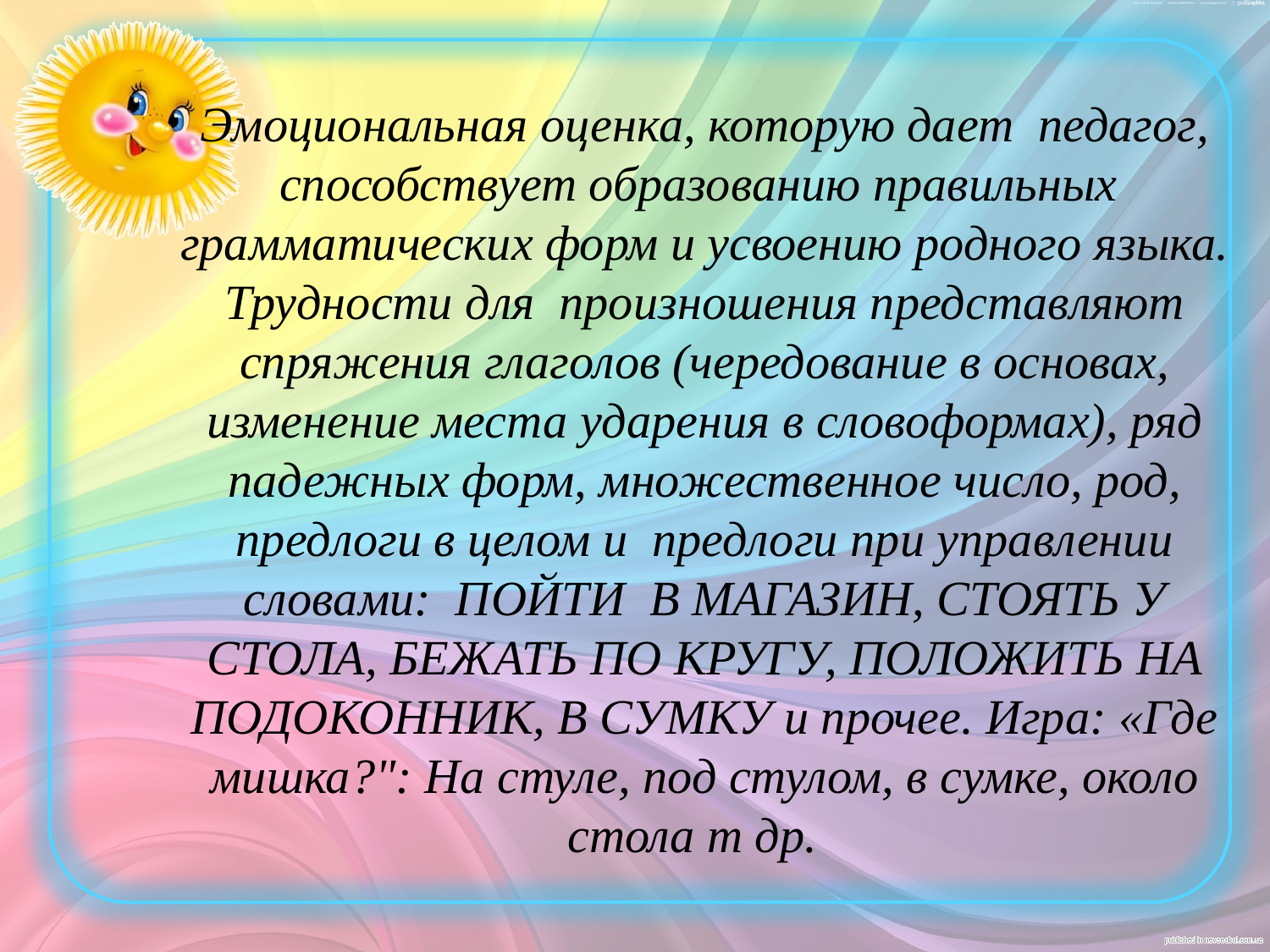

# Эмоциональная оценка, которую дает  педагог, способствует образованию правильных  грамматических форм и усвоению родного языка. Трудности для  произношения представляют спряжения глаголов (чередование в основах, изменение места ударения в словоформах), ряд падежных форм, множественное число, род, предлоги в целом и  предлоги при управлении словами:  ПОЙТИ  В МАГАЗИН, СТОЯТЬ У СТОЛА, БЕЖАТЬ ПО КРУГУ, ПОЛОЖИТЬ НА ПОДОКОННИК, В СУМКУ и прочее. Игра: «Где мишка?": На стуле, под стулом, в сумке, около стола т др.